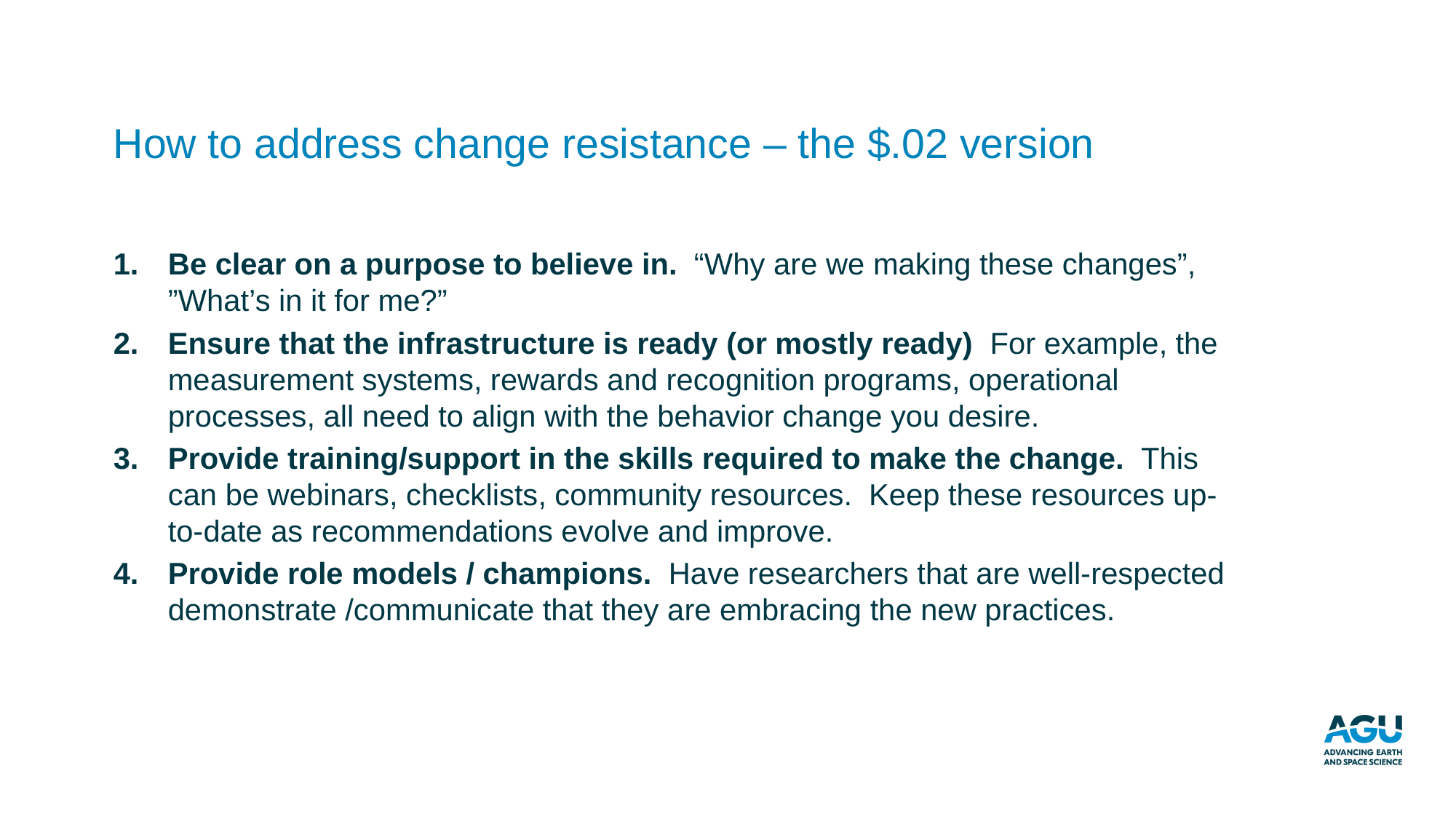

How to address change resistance – the $.02 version
Be clear on a purpose to believe in.  “Why are we making these changes”, ”What’s in it for me?”
Ensure that the infrastructure is ready (or mostly ready)  For example, the measurement systems, rewards and recognition programs, operational processes, all need to align with the behavior change you desire.
Provide training/support in the skills required to make the change.  This can be webinars, checklists, community resources.  Keep these resources up-to-date as recommendations evolve and improve.
Provide role models / champions.  Have researchers that are well-respected demonstrate /communicate that they are embracing the new practices.